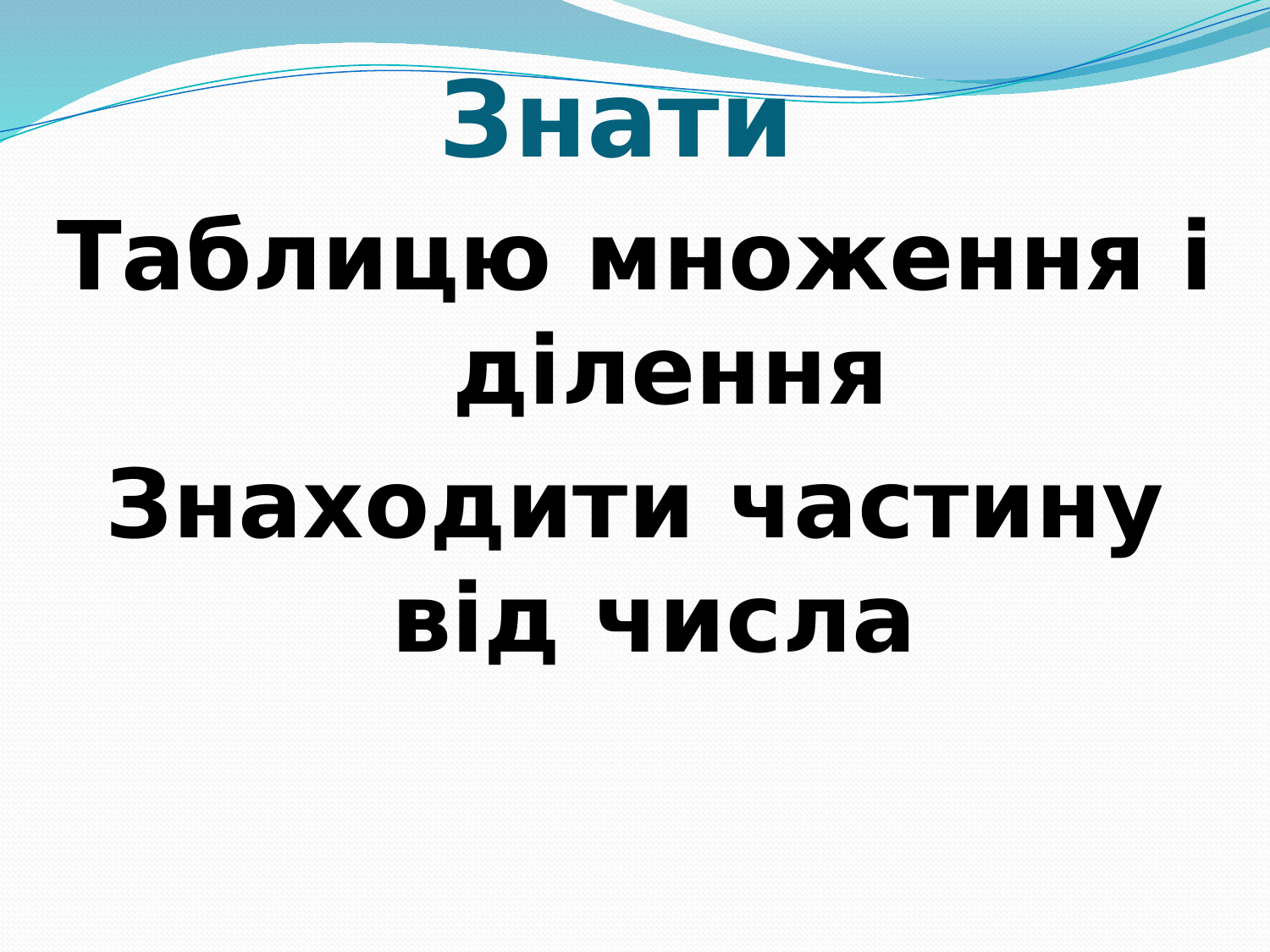

# Знати
Таблицю множення і  ділення
Знаходити частину від числа